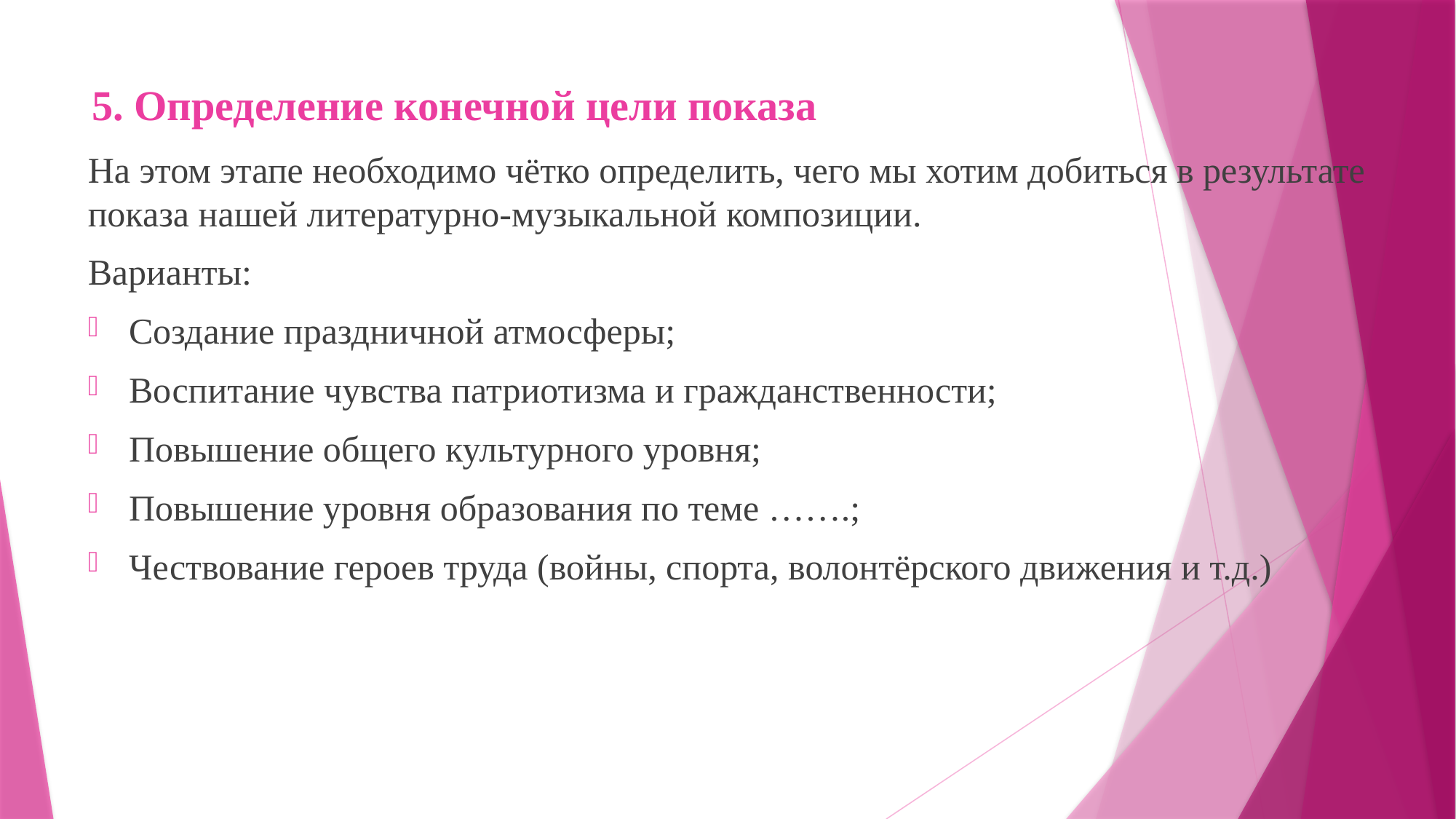

# 5. Определение конечной цели показа
На этом этапе необходимо чётко определить, чего мы хотим добиться в результате показа нашей литературно-музыкальной композиции.
Варианты:
Создание праздничной атмосферы;
Воспитание чувства патриотизма и гражданственности;
Повышение общего культурного уровня;
Повышение уровня образования по теме …….;
Чествование героев труда (войны, спорта, волонтёрского движения и т.д.)